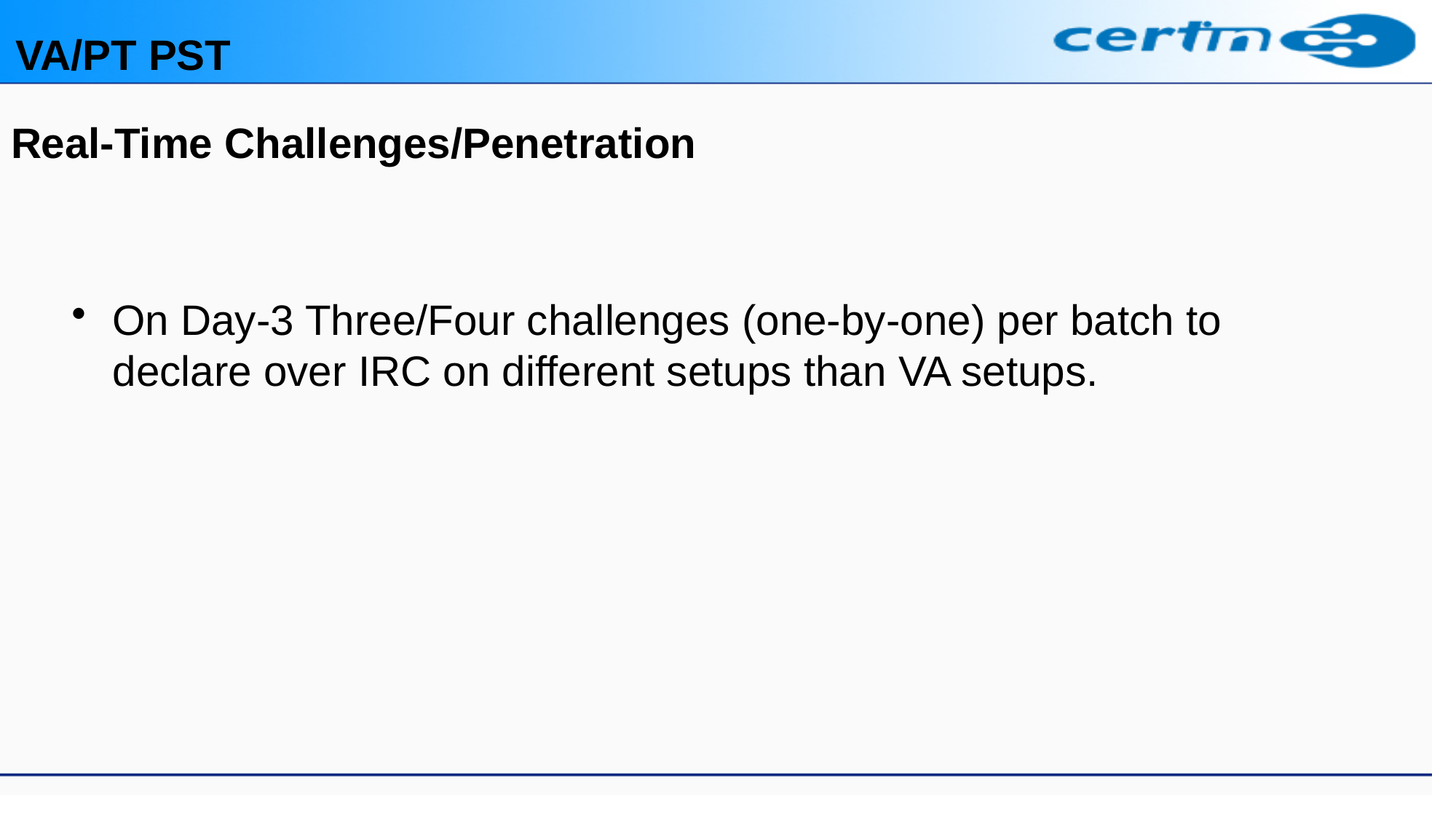

VA/PT PST
# Real-Time Challenges/Penetration

On Day-3 Three/Four challenges (one-by-one) per batch to declare over IRC on different setups than VA setups.